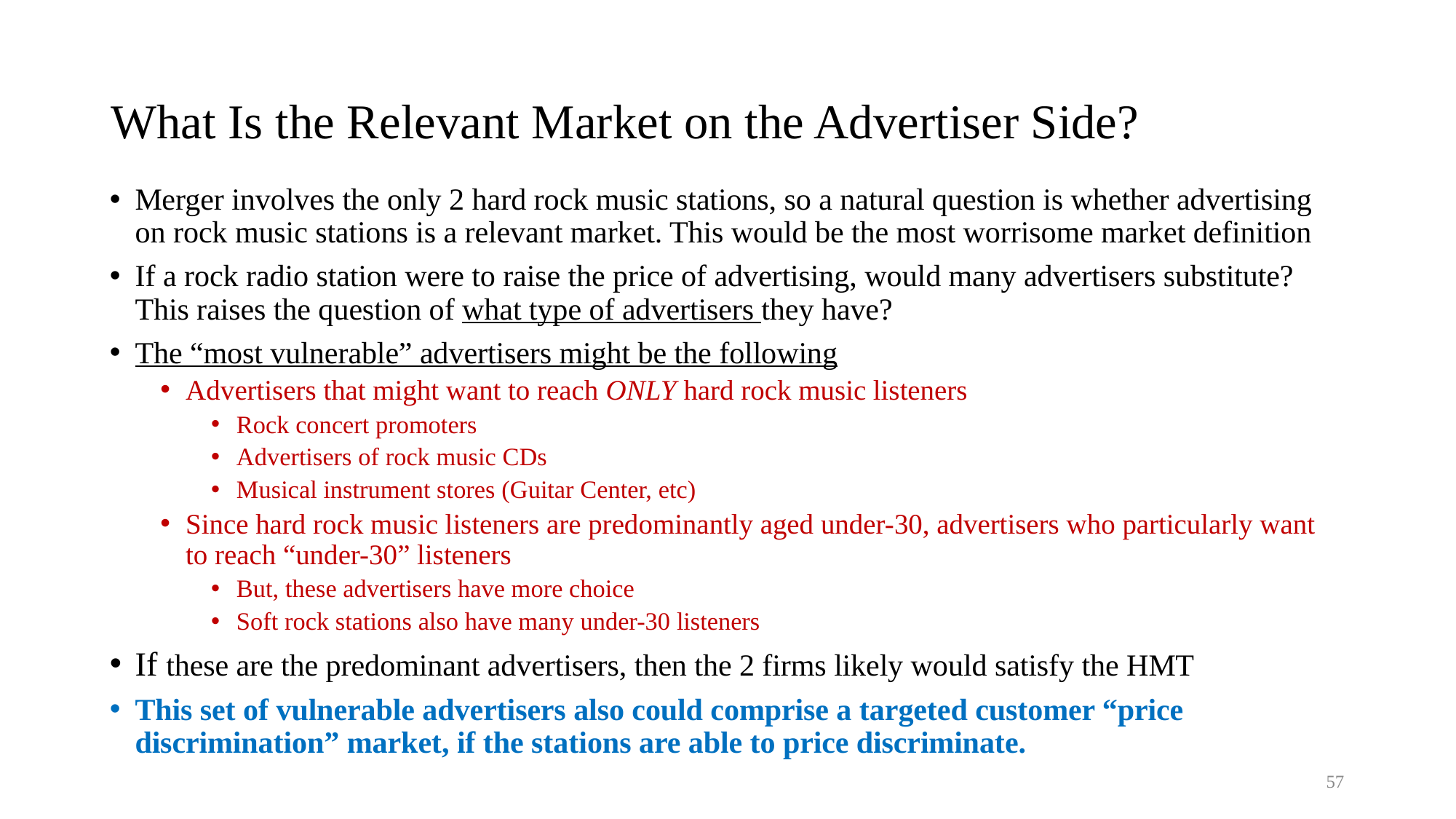

# What Is the Relevant Market on the Advertiser Side?
Merger involves the only 2 hard rock music stations, so a natural question is whether advertising on rock music stations is a relevant market. This would be the most worrisome market definition
If a rock radio station were to raise the price of advertising, would many advertisers substitute?  This raises the question of what type of advertisers they have?
The “most vulnerable” advertisers might be the following
Advertisers that might want to reach ONLY hard rock music listeners
Rock concert promoters
Advertisers of rock music CDs
Musical instrument stores (Guitar Center, etc)
Since hard rock music listeners are predominantly aged under-30, advertisers who particularly want to reach “under-30” listeners
But, these advertisers have more choice
Soft rock stations also have many under-30 listeners
If these are the predominant advertisers, then the 2 firms likely would satisfy the HMT
This set of vulnerable advertisers also could comprise a targeted customer “price discrimination” market, if the stations are able to price discriminate.

57